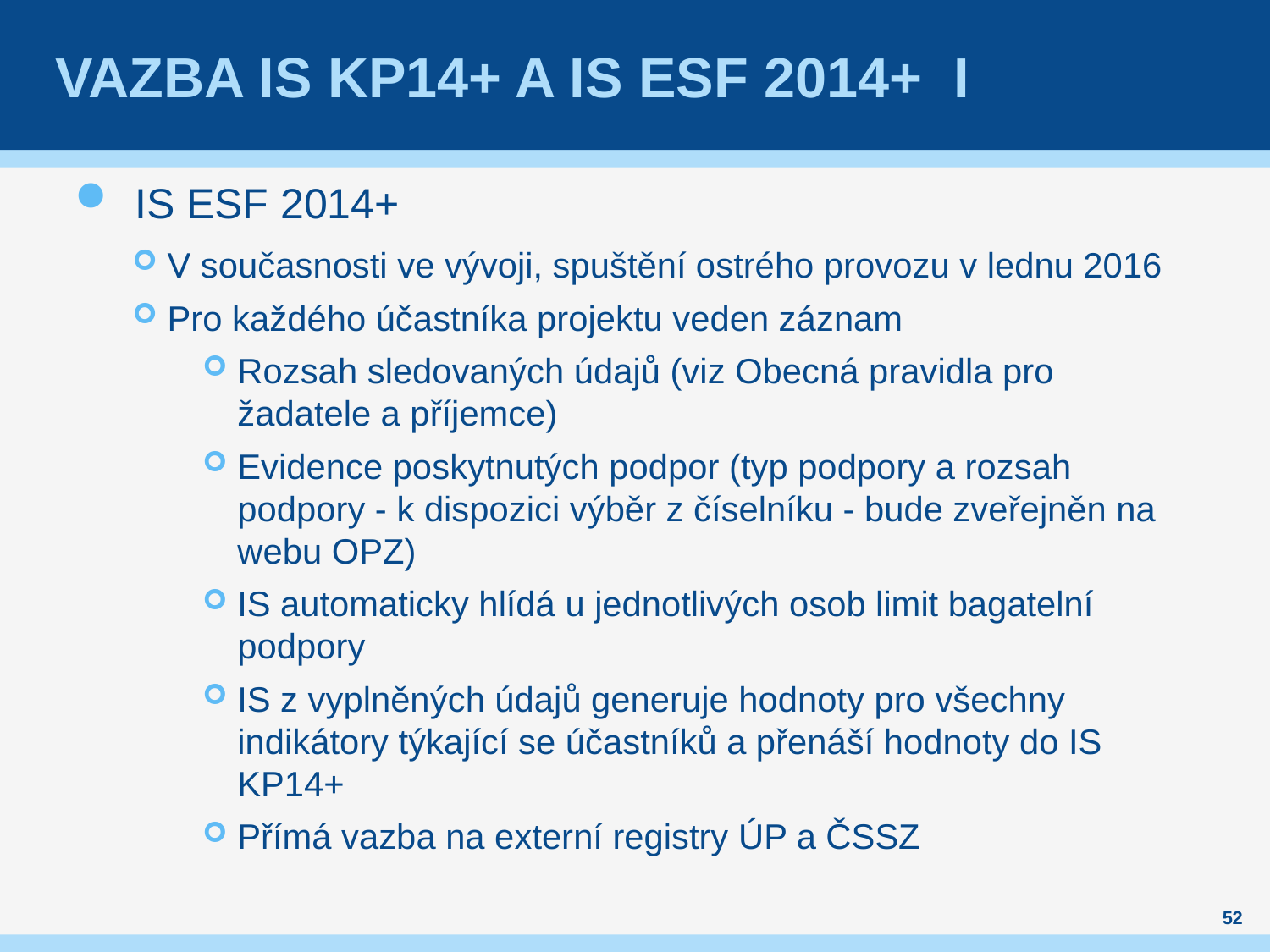

# vazba IS KP14+ a IS ESF 2014+  I
IS ESF 2014+
V současnosti ve vývoji, spuštění ostrého provozu v lednu 2016
Pro každého účastníka projektu veden záznam
Rozsah sledovaných údajů (viz Obecná pravidla pro žadatele a příjemce)
Evidence poskytnutých podpor (typ podpory a rozsah podpory - k dispozici výběr z číselníku - bude zveřejněn na webu OPZ)
IS automaticky hlídá u jednotlivých osob limit bagatelní podpory
IS z vyplněných údajů generuje hodnoty pro všechny indikátory týkající se účastníků a přenáší hodnoty do IS KP14+
Přímá vazba na externí registry ÚP a ČSSZ

52